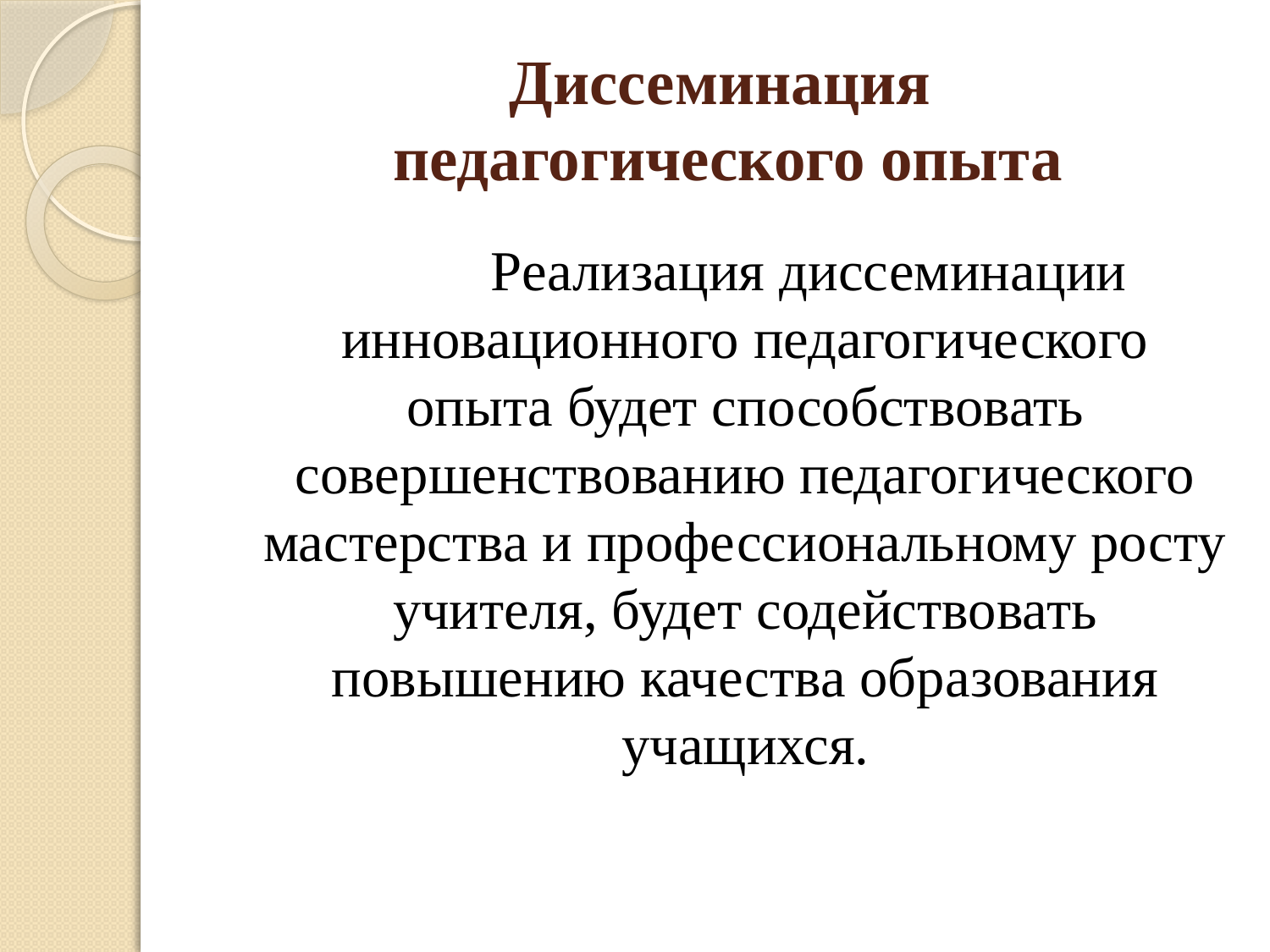

# Диссеминация педагогического опыта
    	Реализация диссеминации инновационного педагогического опыта будет способствовать совершенствованию педагогического мастерства и профессиональному росту учителя, будет содействовать повышению качества образования учащихся.